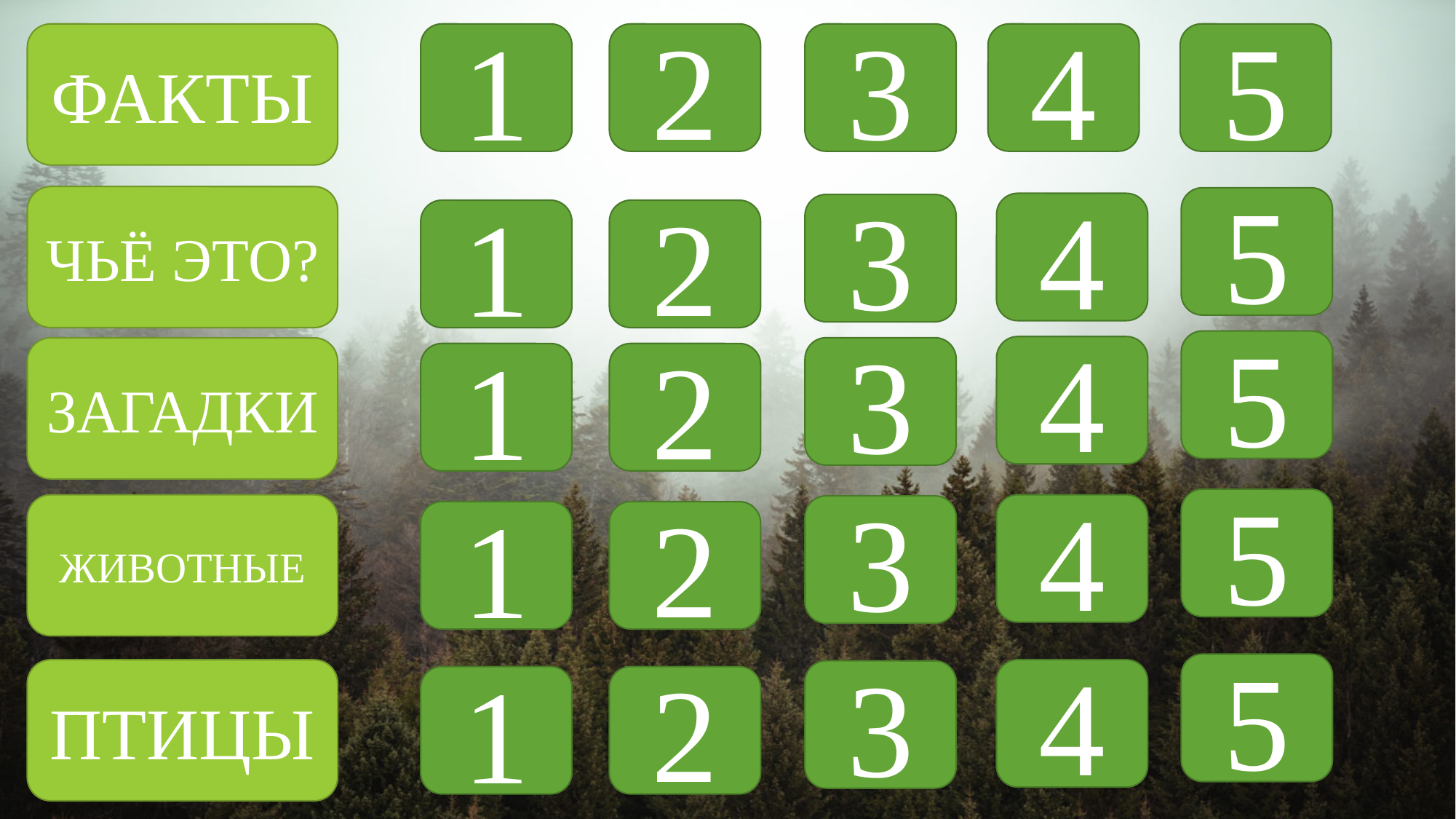

2

3

5

4

ФАКТЫ
1

5

4

3

2

ЧЬЁ ЭТО?
1
5

4

3

2

ЗАГАДКИ
1
5

4

3

2

ЖИВОТНЫЕ
1
5

4

3

2

ПТИЦЫ
1